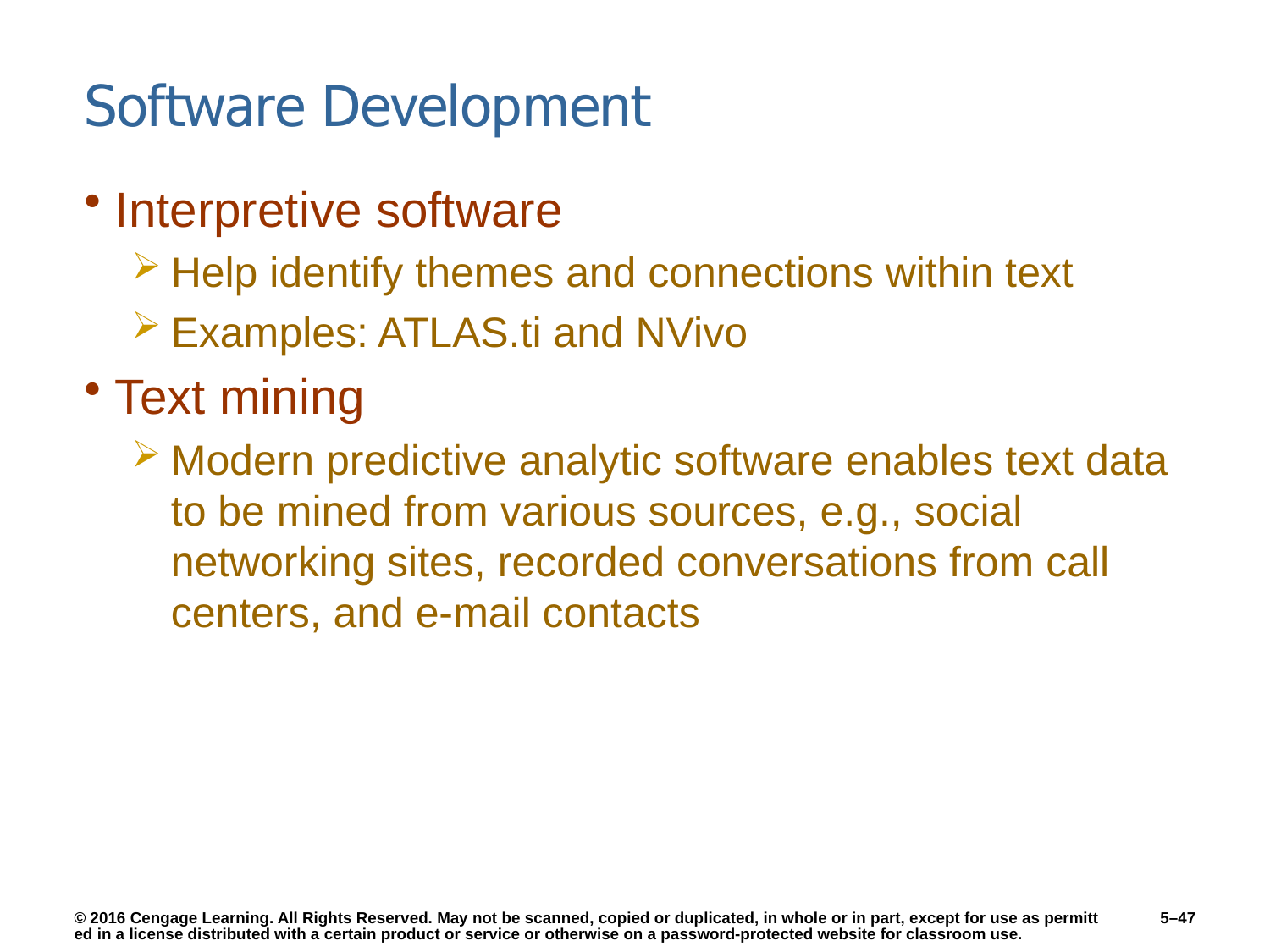

# Software Development
Interpretive software
Help identify themes and connections within text
Examples: ATLAS.ti and NVivo
Text mining
Modern predictive analytic software enables text data to be mined from various sources, e.g., social networking sites, recorded conversations from call centers, and e-mail contacts

5–47
© 2016 Cengage Learning. All Rights Reserved. May not be scanned, copied or duplicated, in whole or in part, except for use as permitted in a license distributed with a certain product or service or otherwise on a password-protected website for classroom use.